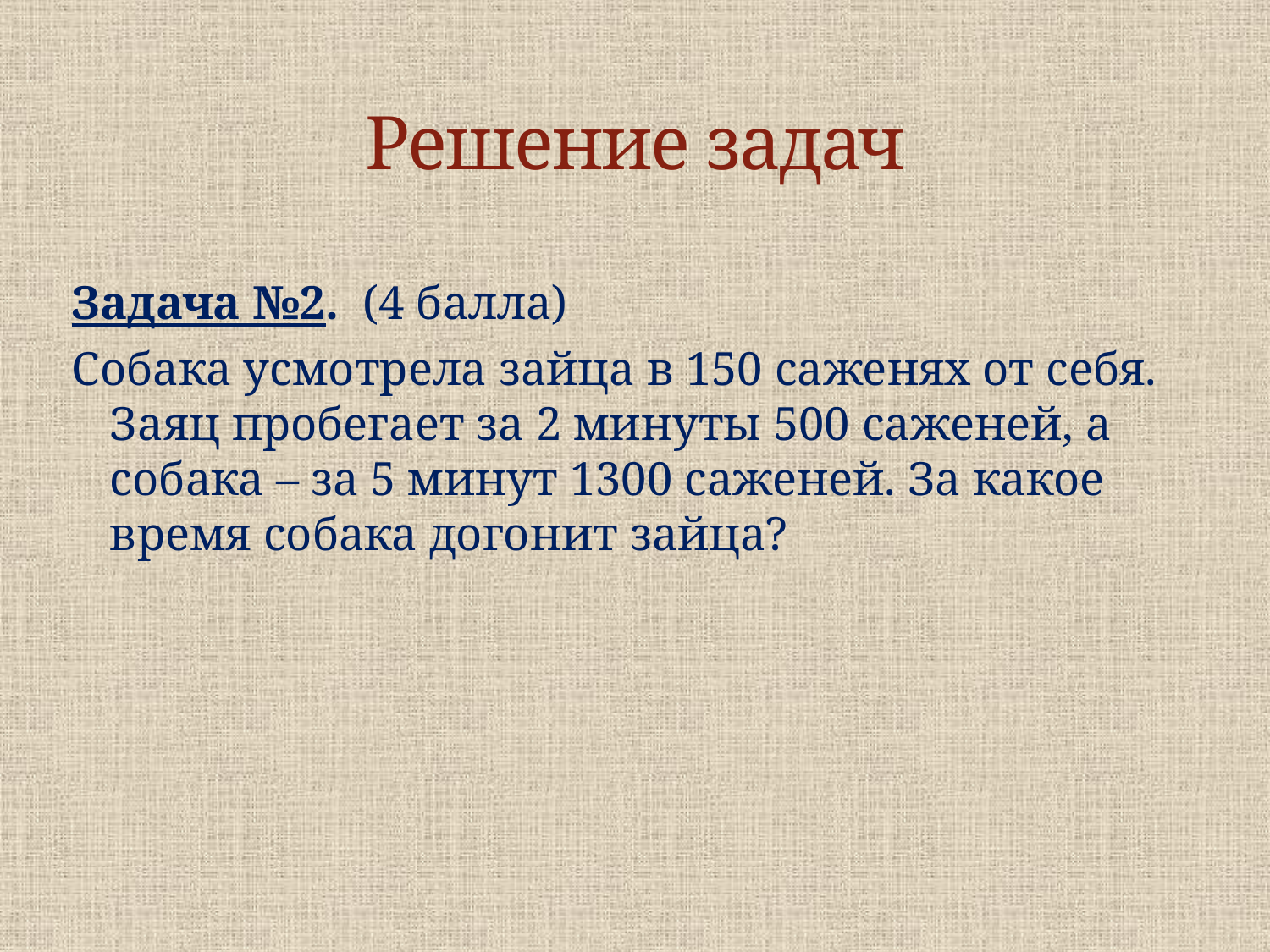

# Решение задач
Задача №2.  (4 балла)
Собака усмотрела зайца в 150 саженях от себя. Заяц пробегает за 2 минуты 500 саженей, а собака – за 5 минут 1300 саженей. За какое время собака догонит зайца?